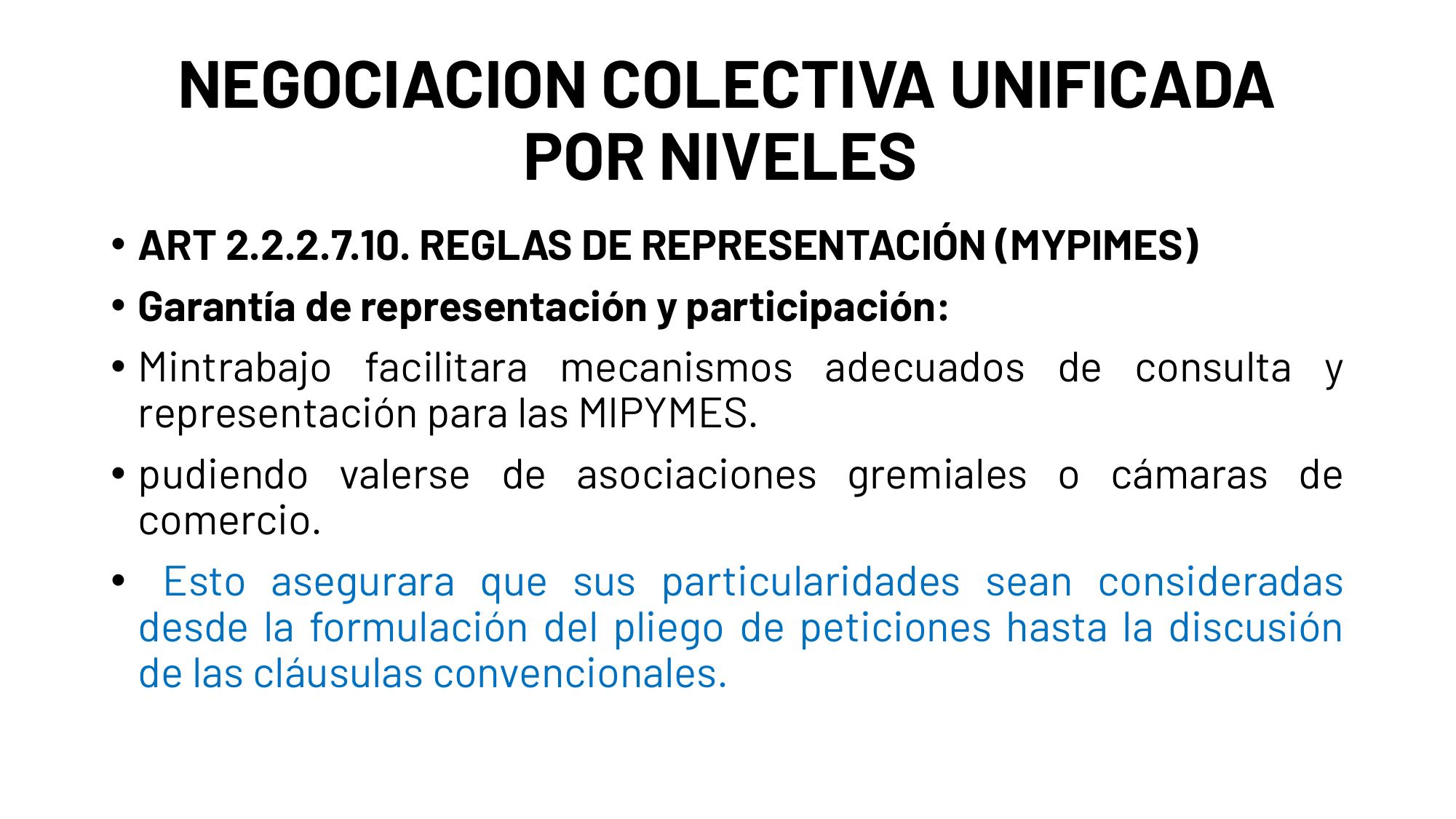

# NEGOCIACION COLECTIVA UNIFICADA POR NIVELES
ART 2.2.2.7.10. REGLAS DE REPRESENTACIÓN (MYPIMES)
Garantía de representación y participación:
Mintrabajo facilitara mecanismos adecuados de consulta y representación para las MIPYMES.
pudiendo valerse de asociaciones gremiales o cámaras de comercio.
 Esto asegurara que sus particularidades sean consideradas desde la formulación del pliego de peticiones hasta la discusión de las cláusulas convencionales.